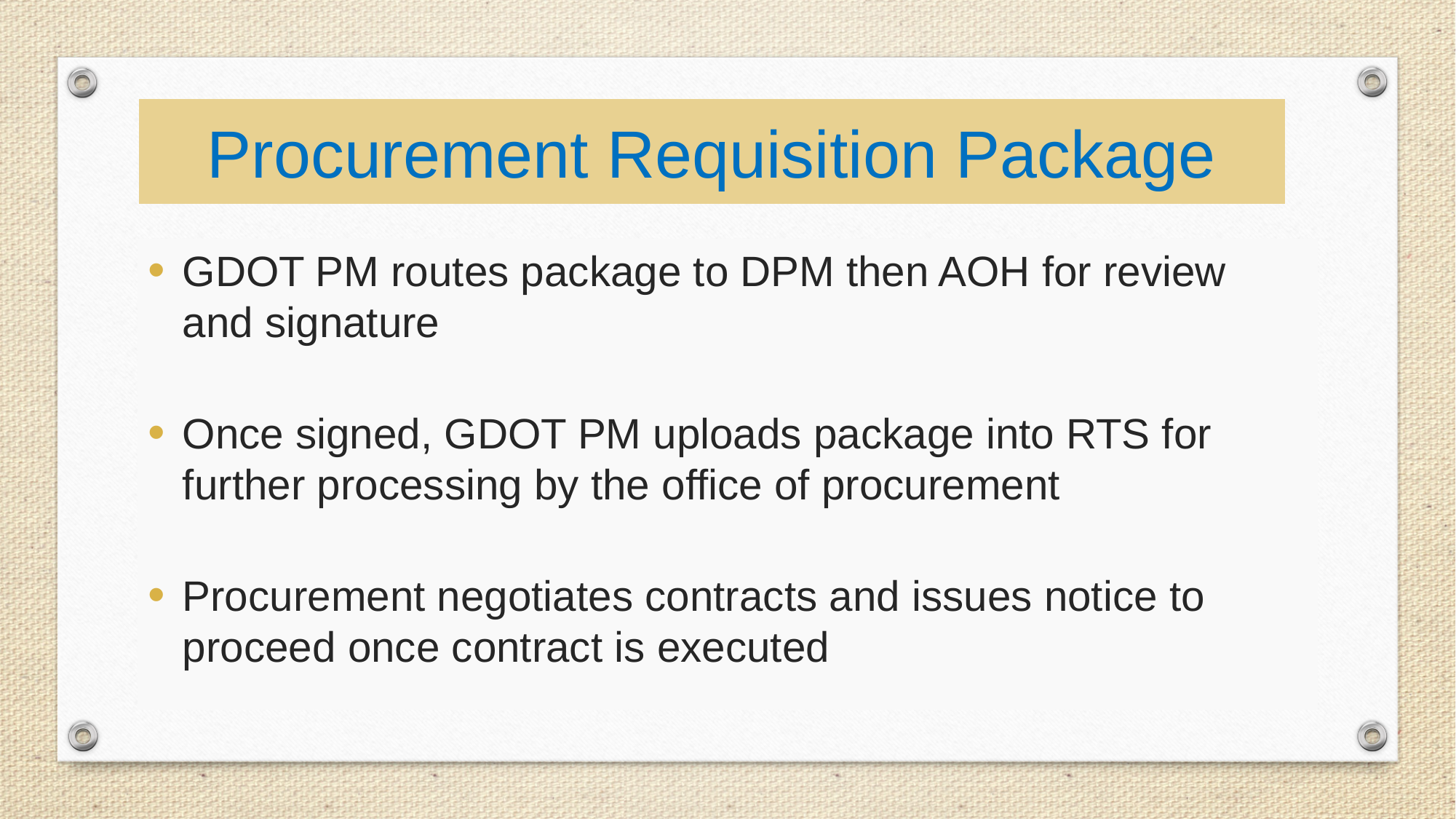

# Procurement Requisition Package
GDOT PM routes package to DPM then AOH for review and signature

Once signed, GDOT PM uploads package into RTS for further processing by the office of procurement

Procurement negotiates contracts and issues notice to proceed once contract is executed